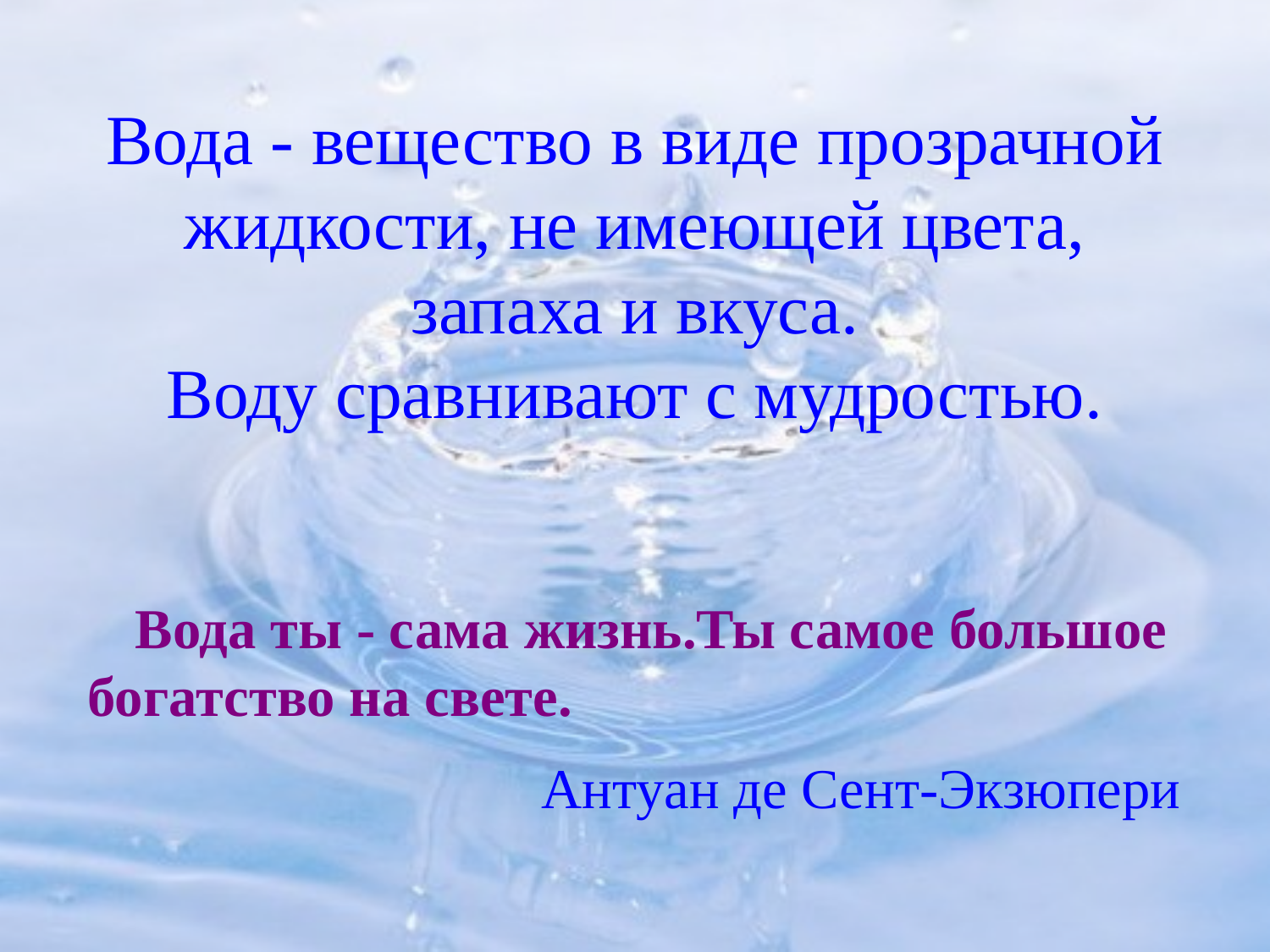

# Вода - вещество в виде прозрачной жидкости, не имеющей цвета, запаха и вкуса. Воду сравнивают с мудростью.
Вода ты - сама жизнь.Ты самое большое богатство на свете.
                                Антуан де Сент-Экзюпери